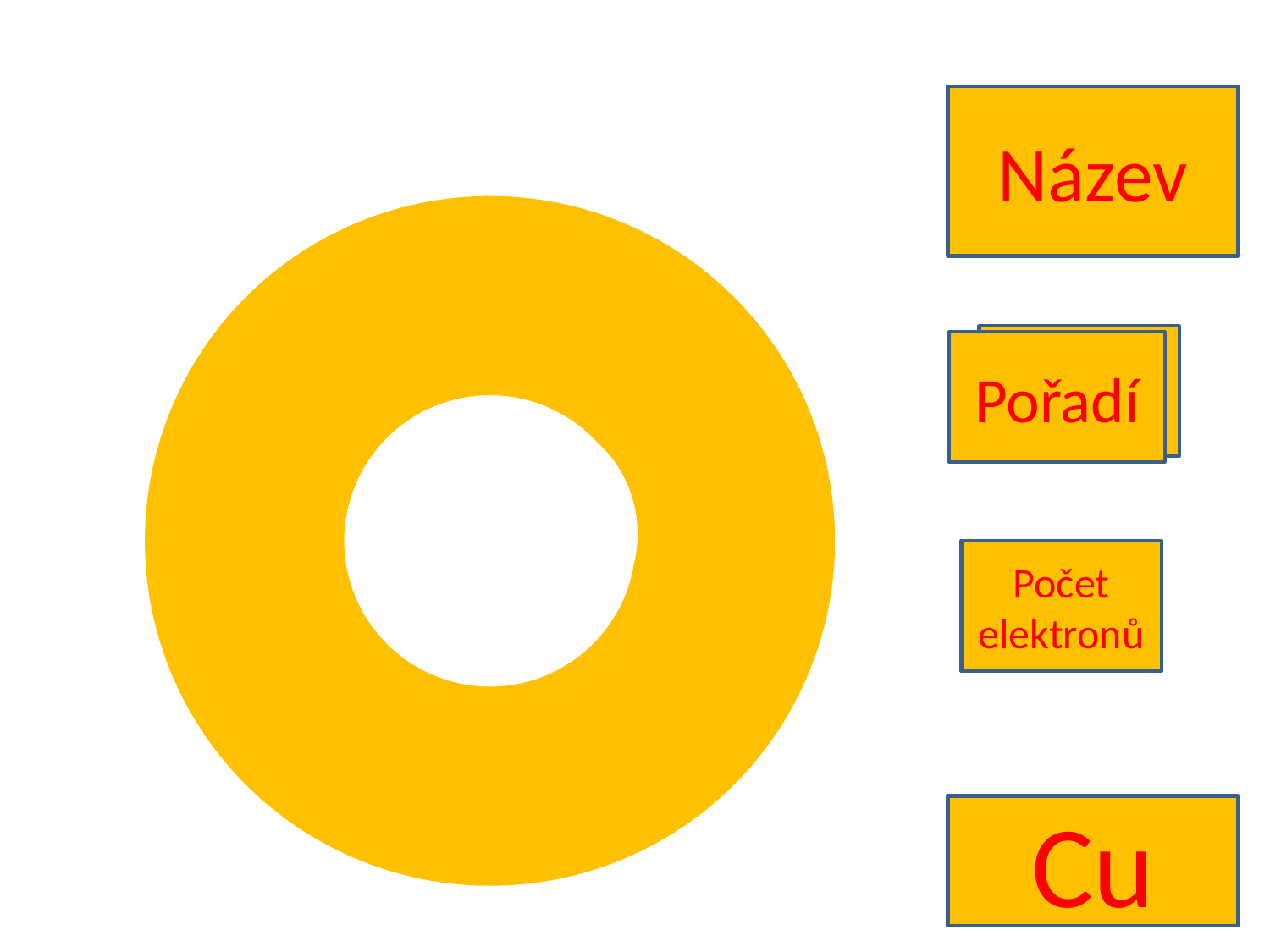

Měď
Název

29
Pořadí

29

29
Počet elektronů
Cu